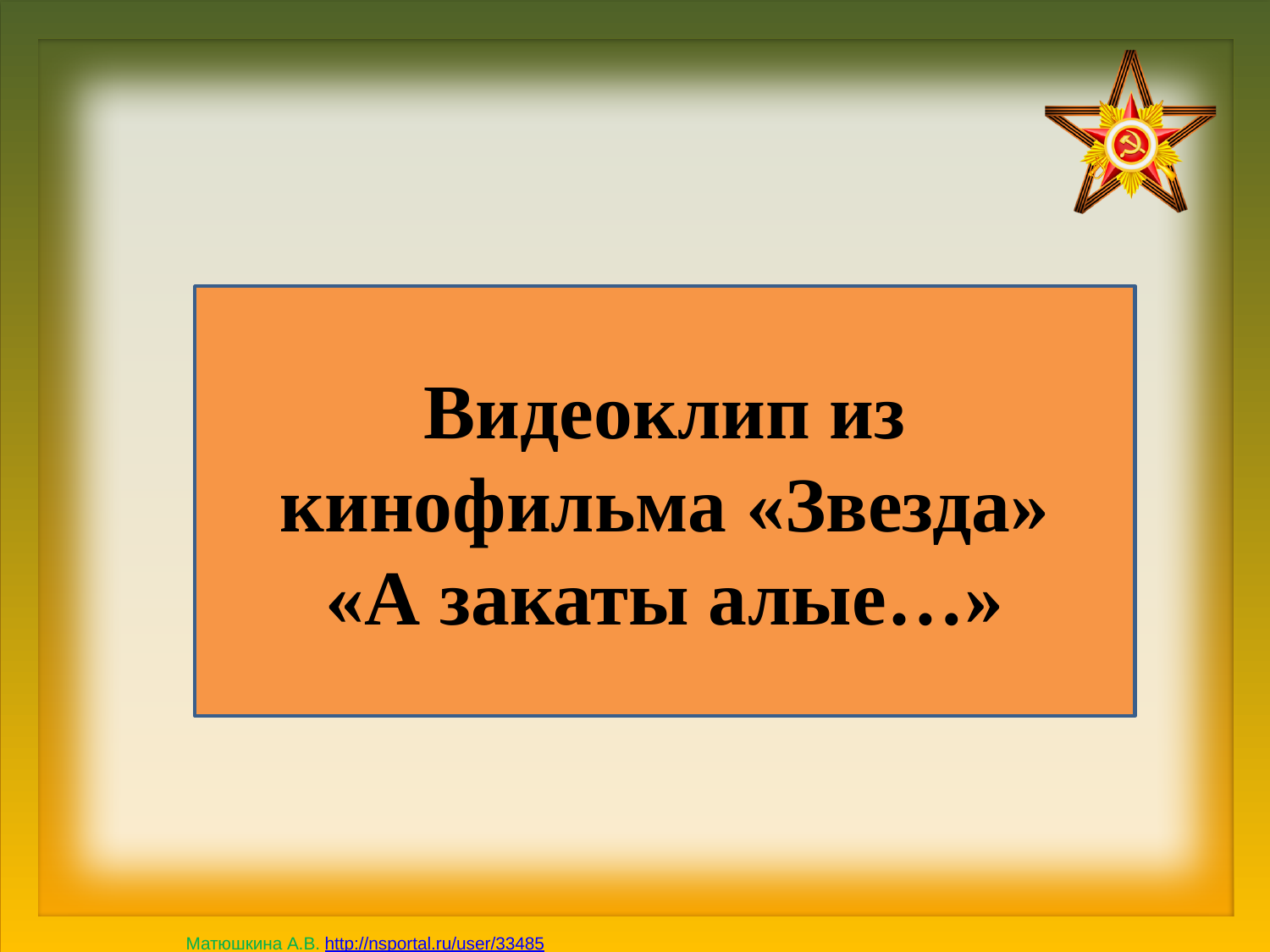

Видеоклип из кинофильма «Звезда»
«А закаты алые…»